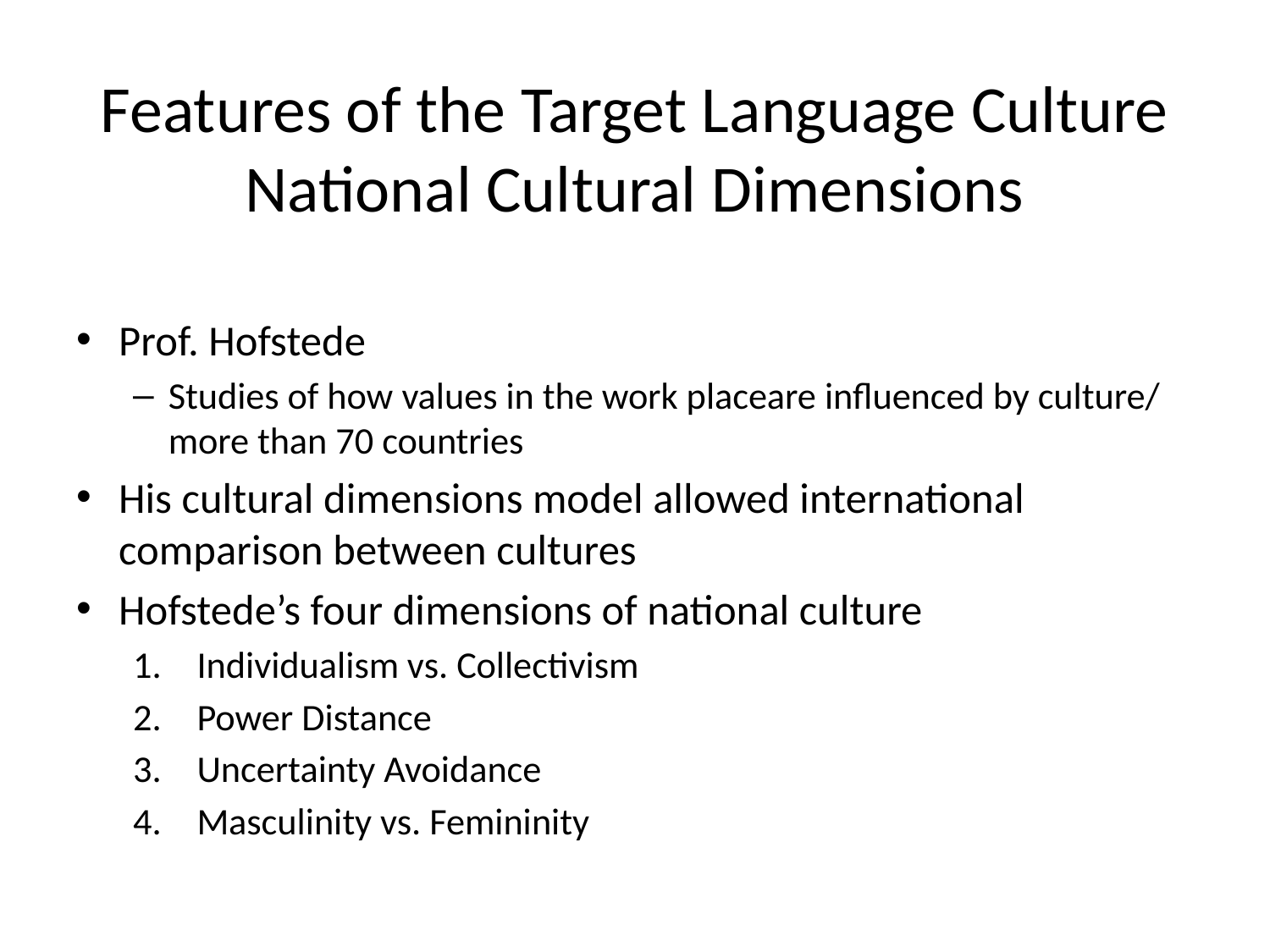

# Features of the Target Language Culture National Cultural Dimensions
Prof. Hofstede
Studies of how values in the work placeare influenced by culture/ more than 70 countries
His cultural dimensions model allowed international comparison between cultures
Hofstede’s four dimensions of national culture
Individualism vs. Collectivism
Power Distance
Uncertainty Avoidance
Masculinity vs. Femininity